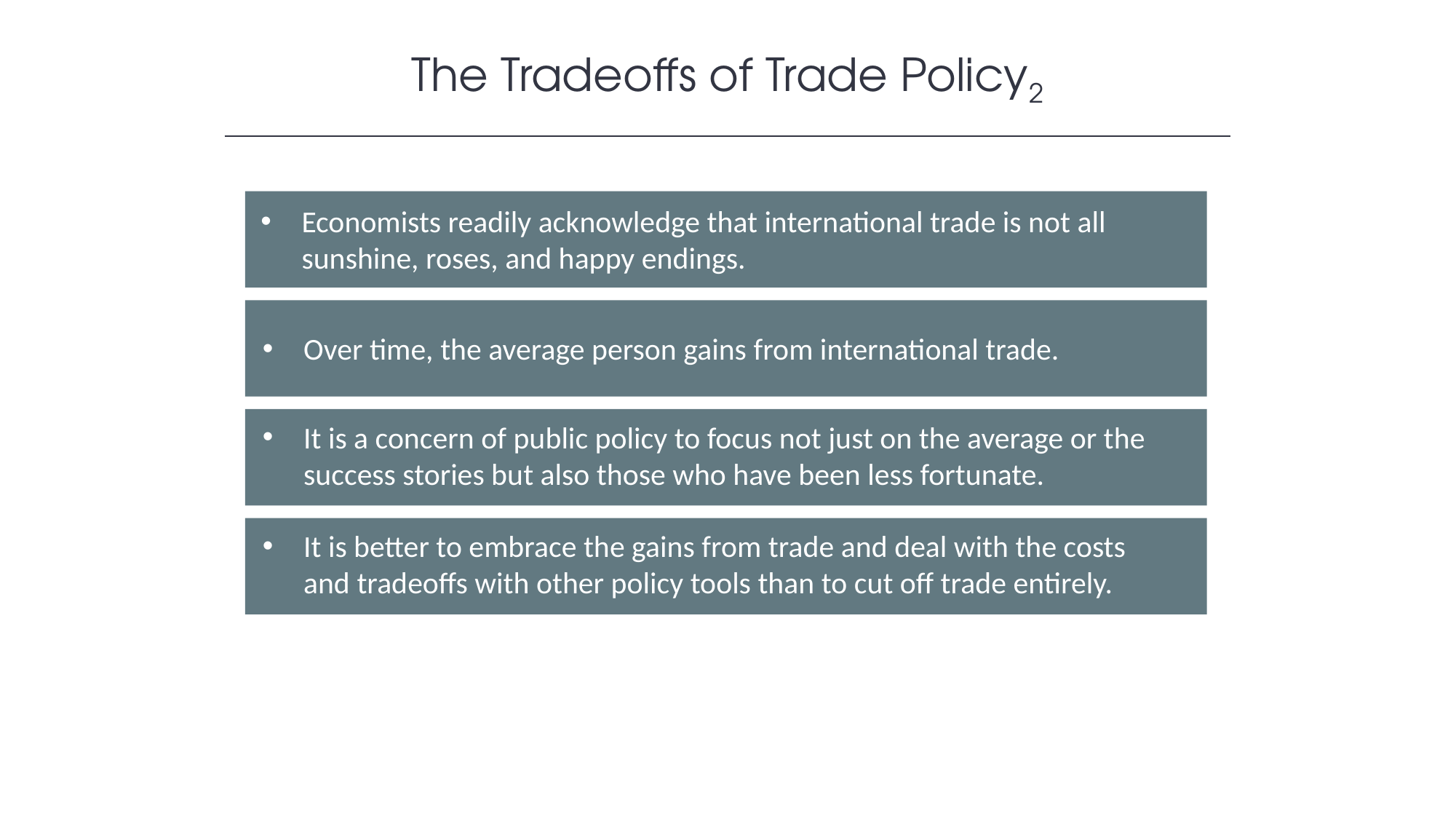

The Tradeoffs of Trade Policy2

Economists readily acknowledge that international trade is not all sunshine, roses, and happy endings.

Over time, the average person gains from international trade.

It is a concern of public policy to focus not just on the average or the success stories but also those who have been less fortunate.

It is better to embrace the gains from trade and deal with the costs and tradeoffs with other policy tools than to cut off trade entirely.